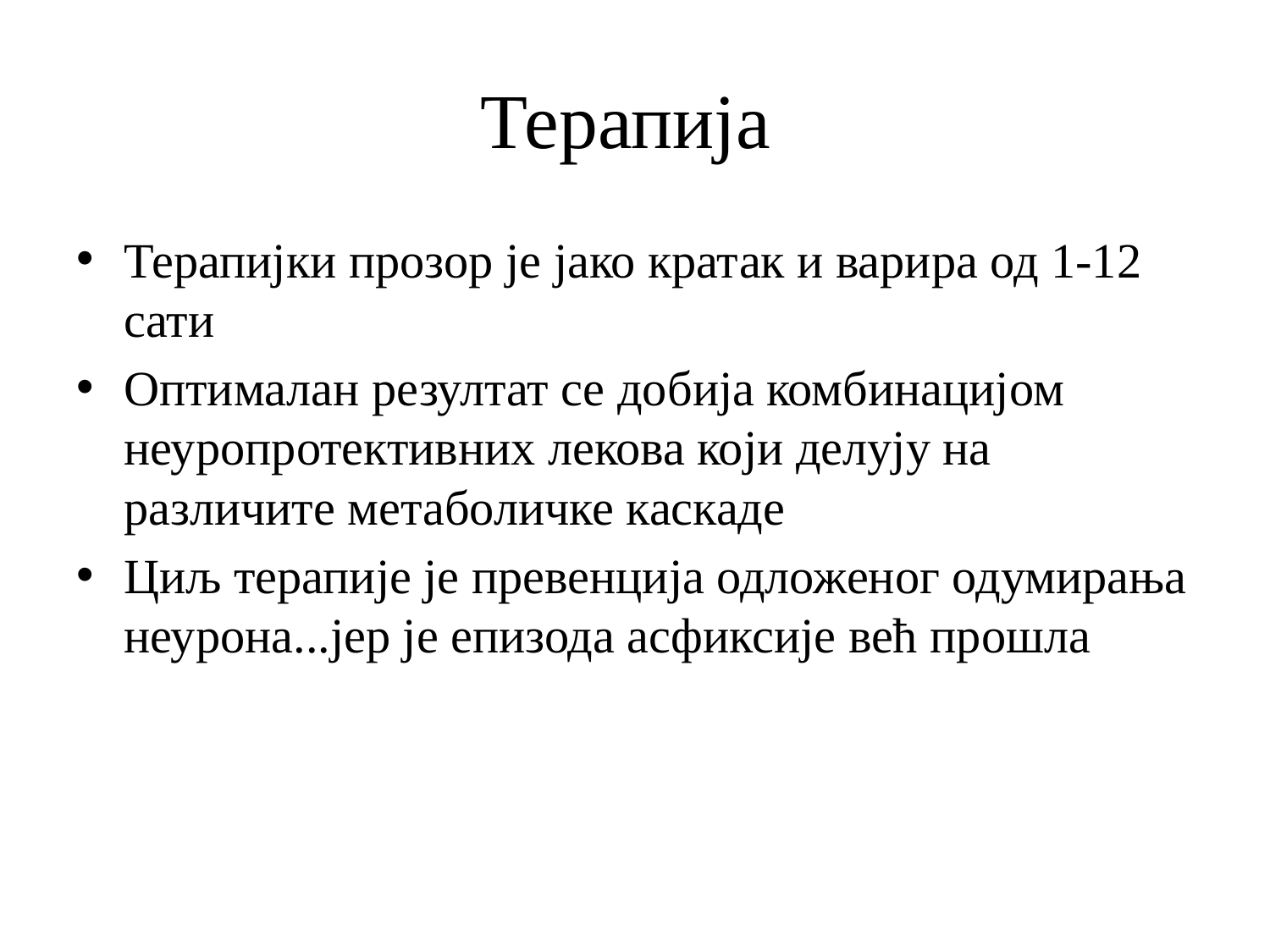

# Терапија
Терапијки прозор је јако кратак и варира од 1-12 сати
Оптималан резултат се добија комбинацијом неуропротективних лекова који делују на различите метаболичке каскаде
Циљ терапије је превенција одложеног одумирања неурона...јер је епизода асфиксије већ прошла